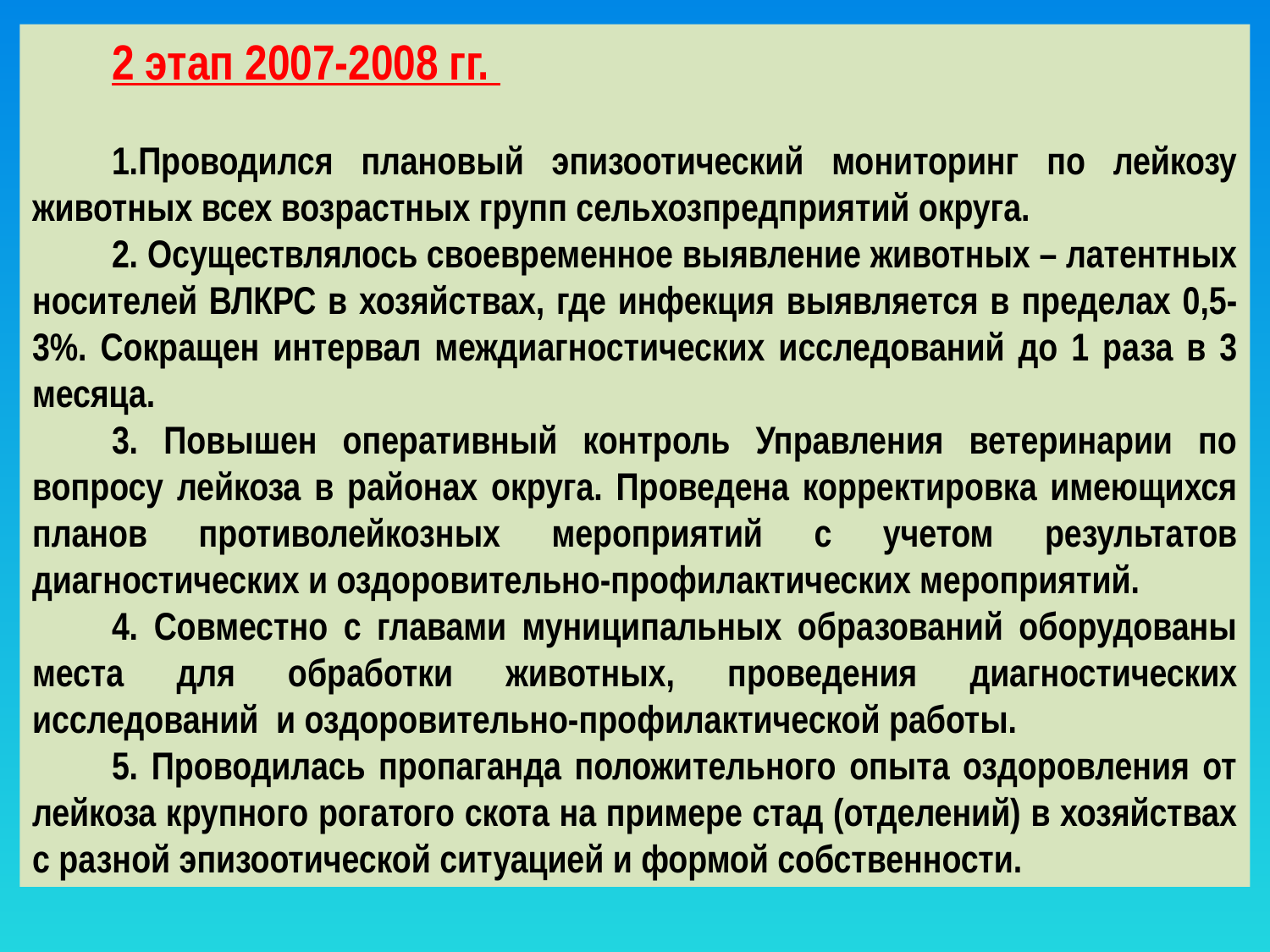

2 этап 2007-2008 гг.

1.Проводился плановый эпизоотический мониторинг по лейкозу животных всех возрастных групп сельхозпредприятий округа.
2. Осуществлялось своевременное выявление животных – латентных носителей ВЛКРС в хозяйствах, где инфекция выявляется в пределах 0,5-3%. Сокращен интервал междиагностических исследований до 1 раза в 3 месяца.
3. Повышен оперативный контроль Управления ветеринарии по вопросу лейкоза в районах округа. Проведена корректировка имеющихся планов противолейкозных мероприятий с учетом результатов диагностических и оздоровительно-профилактических мероприятий.
4. Совместно с главами муниципальных образований оборудованы места для обработки животных, проведения диагностических исследований  и оздоровительно-профилактической работы.
5. Проводилась пропаганда положительного опыта оздоровления от лейкоза крупного рогатого скота на примере стад (отделений) в хозяйствах с разной эпизоотической ситуацией и формой собственности.